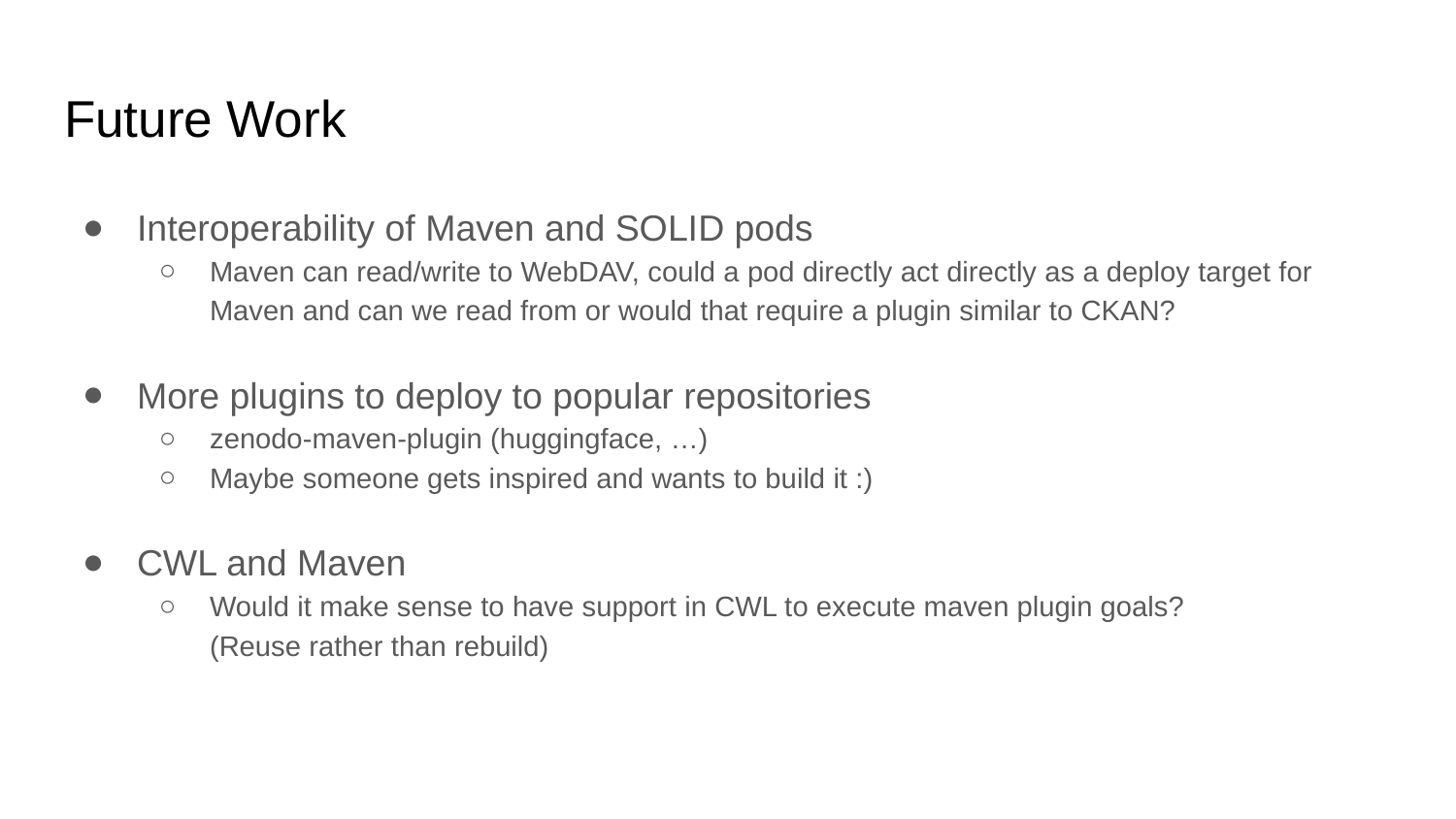

# Future Work
Interoperability of Maven and SOLID pods
Maven can read/write to WebDAV, could a pod directly act directly as a deploy target for Maven and can we read from or would that require a plugin similar to CKAN?
More plugins to deploy to popular repositories
zenodo-maven-plugin (huggingface, …)
Maybe someone gets inspired and wants to build it :)
CWL and Maven
Would it make sense to have support in CWL to execute maven plugin goals?
(Reuse rather than rebuild)